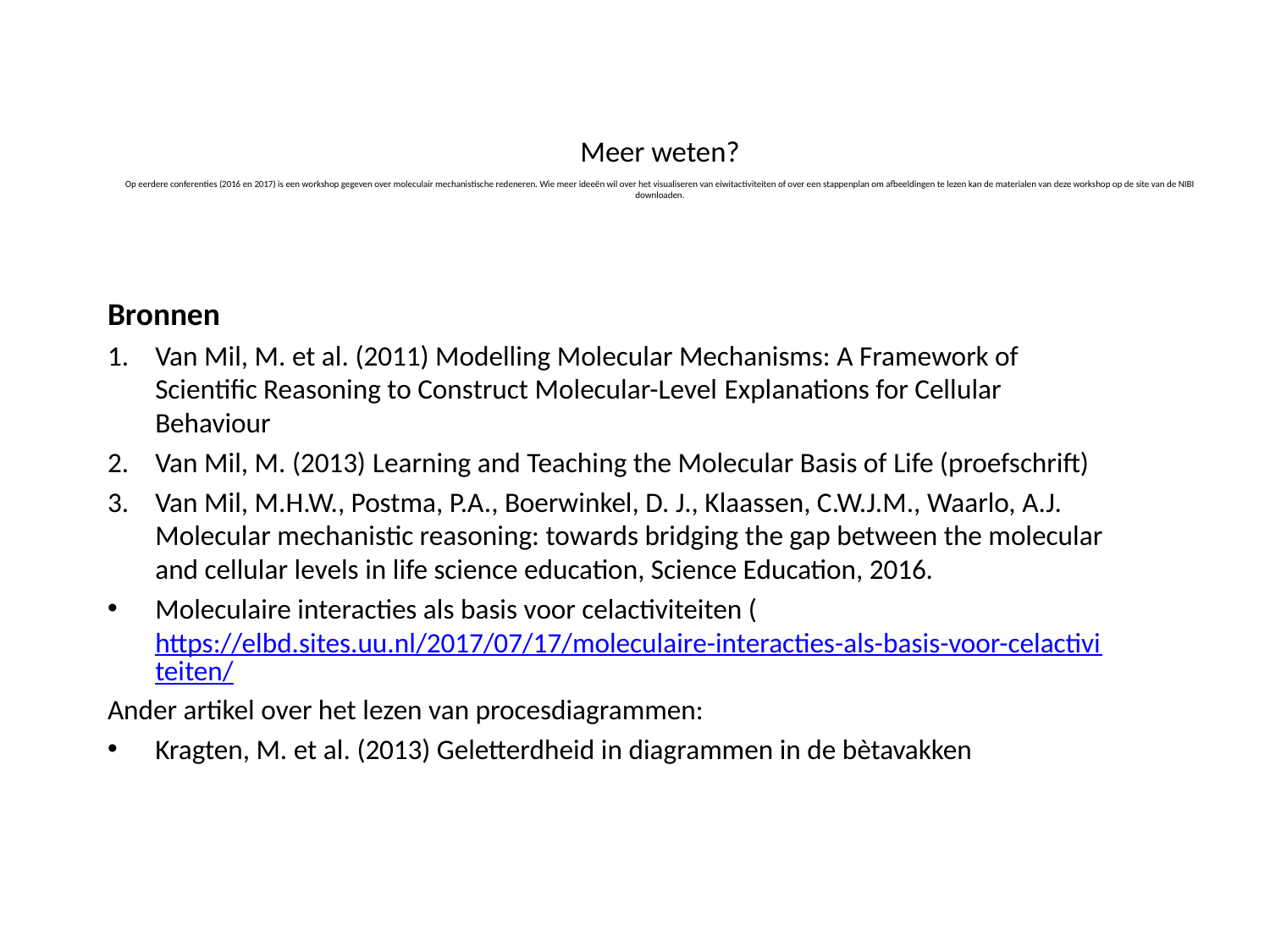

# Meer weten? Op eerdere conferenties (2016 en 2017) is een workshop gegeven over moleculair mechanistische redeneren. Wie meer ideeën wil over het visualiseren van eiwitactiviteiten of over een stappenplan om afbeeldingen te lezen kan de materialen van deze workshop op de site van de NIBI downloaden.
Bronnen
Van Mil, M. et al. (2011) Modelling Molecular Mechanisms: A Framework of Scientific Reasoning to Construct Molecular-Level Explanations for Cellular Behaviour
Van Mil, M. (2013) Learning and Teaching the Molecular Basis of Life (proefschrift)
Van Mil, M.H.W., Postma, P.A., Boerwinkel, D. J., Klaassen, C.W.J.M., Waarlo, A.J. Molecular mechanistic reasoning: towards bridging the gap between the molecular and cellular levels in life science education, Science Education, 2016.
Moleculaire interacties als basis voor celactiviteiten (https://elbd.sites.uu.nl/2017/07/17/moleculaire-interacties-als-basis-voor-celactiviteiten/
Ander artikel over het lezen van procesdiagrammen:
Kragten, M. et al. (2013) Geletterdheid in diagrammen in de bètavakken